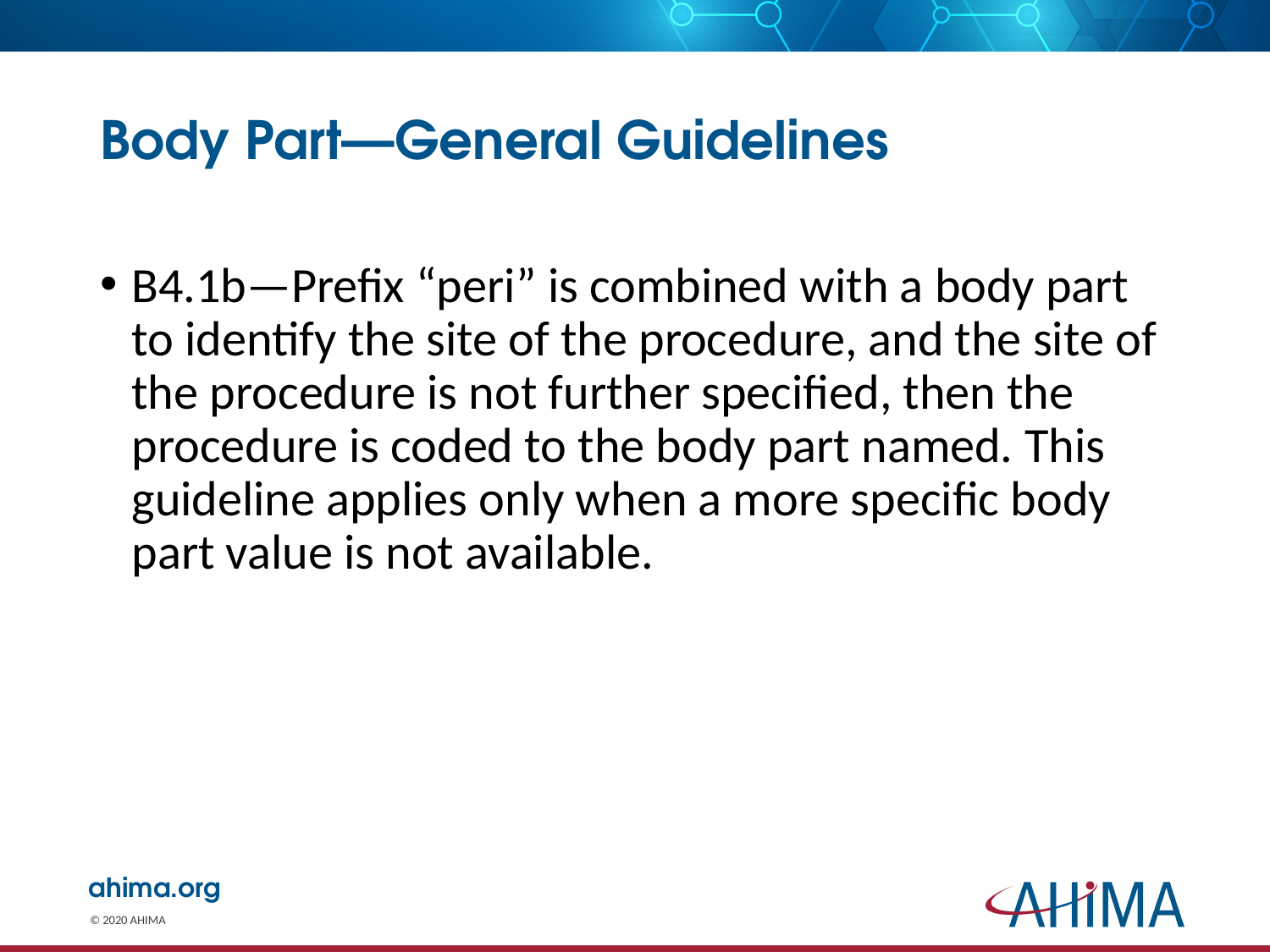

# Body Part—General Guidelines
B4.1b—Prefix “peri” is combined with a body part to identify the site of the procedure, and the site of the procedure is not further specified, then the procedure is coded to the body part named. This guideline applies only when a more specific body part value is not available.